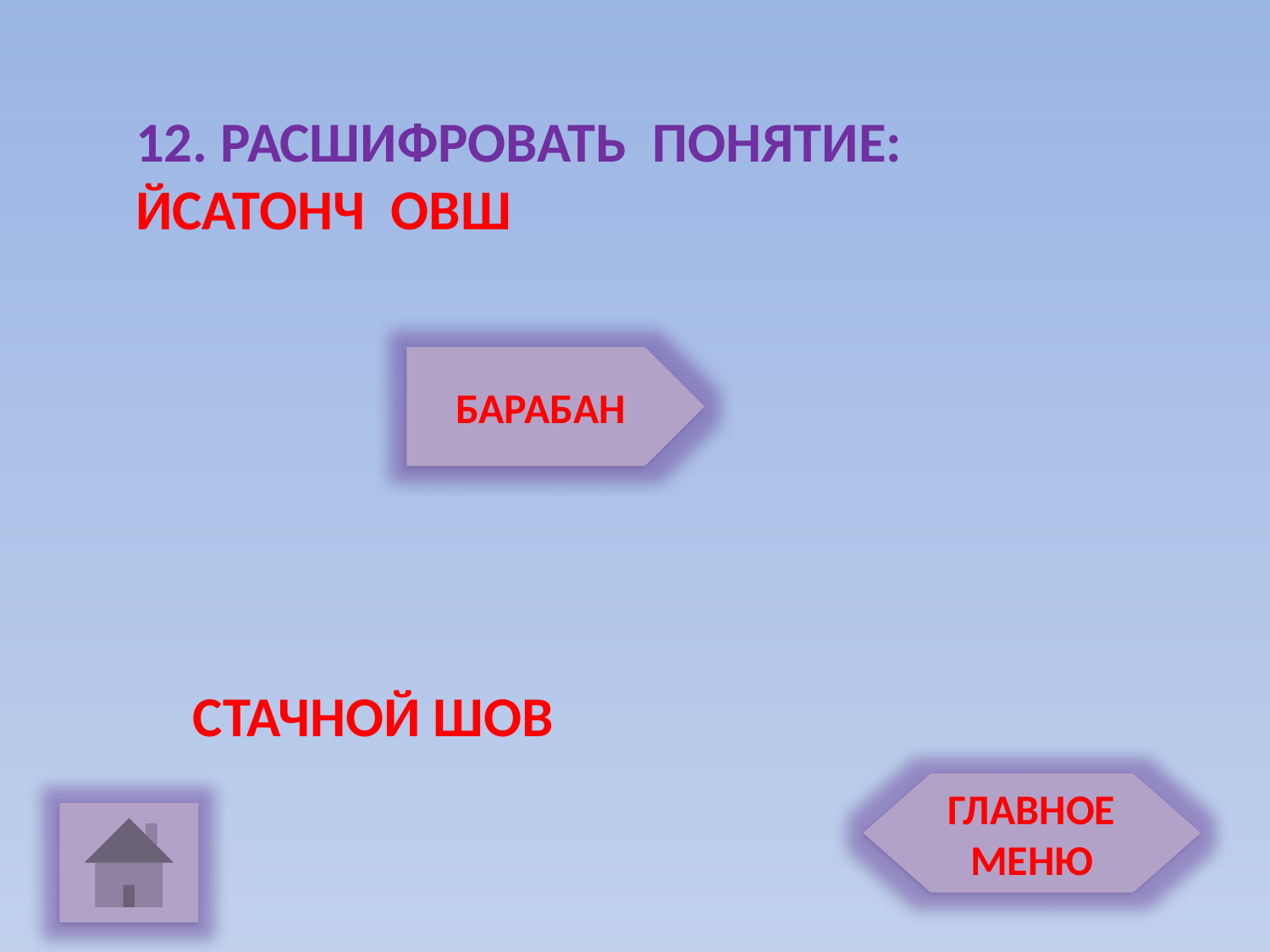

12. РАСШИФРОВАТЬ  ПОНЯТИЕ:
ЙСАТОНЧ  ОВШ
БАРАБАН
СТАЧНОЙ ШОВ
ГЛАВНОЕ МЕНЮ